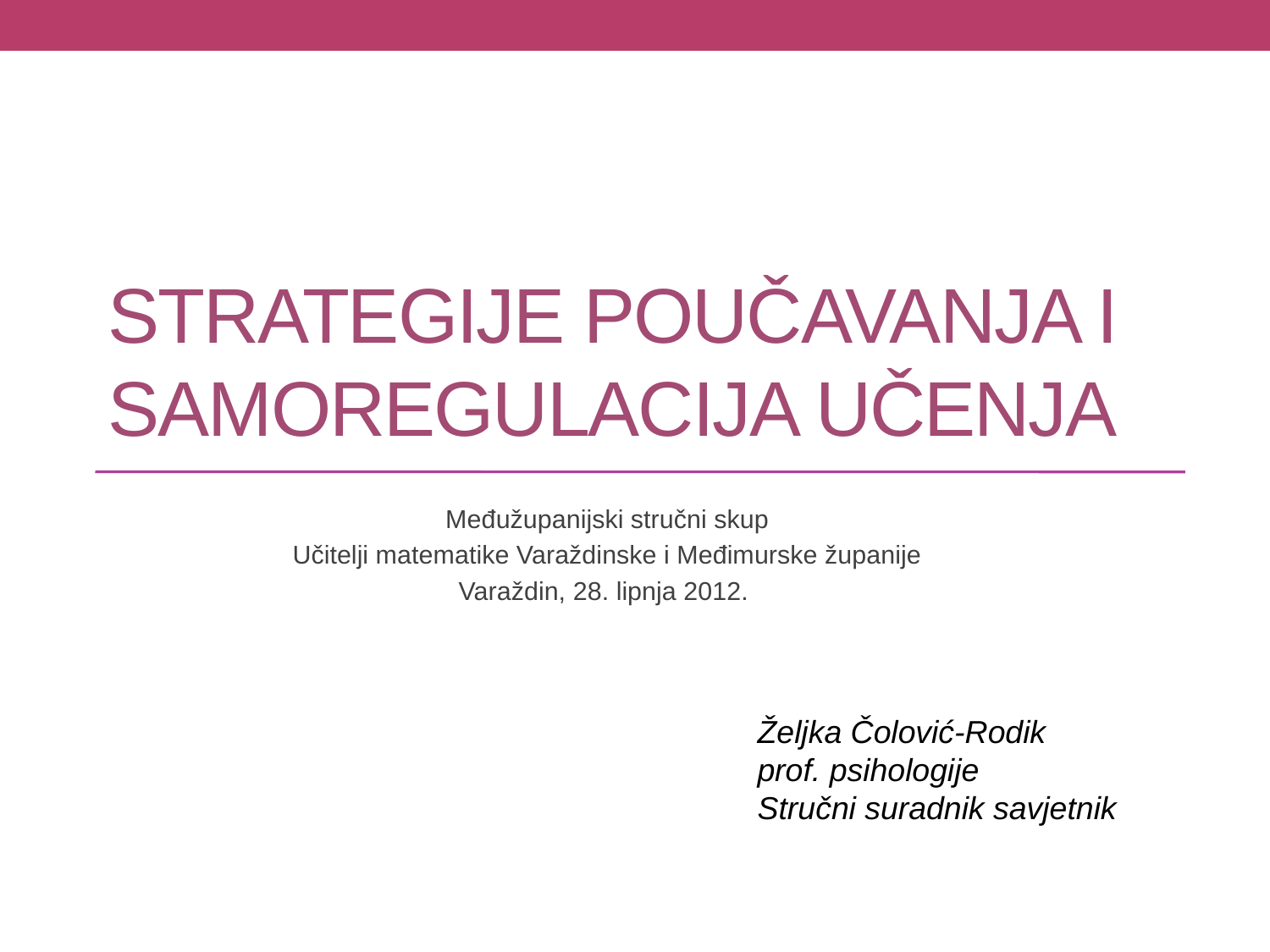

# Strategije poučavanja i samoregulacija učenja
Međužupanijski stručni skup
Učitelji matematike Varaždinske i Međimurske županije
Varaždin, 28. lipnja 2012.
Željka Čolović-Rodik
prof. psihologije
Stručni suradnik savjetnik